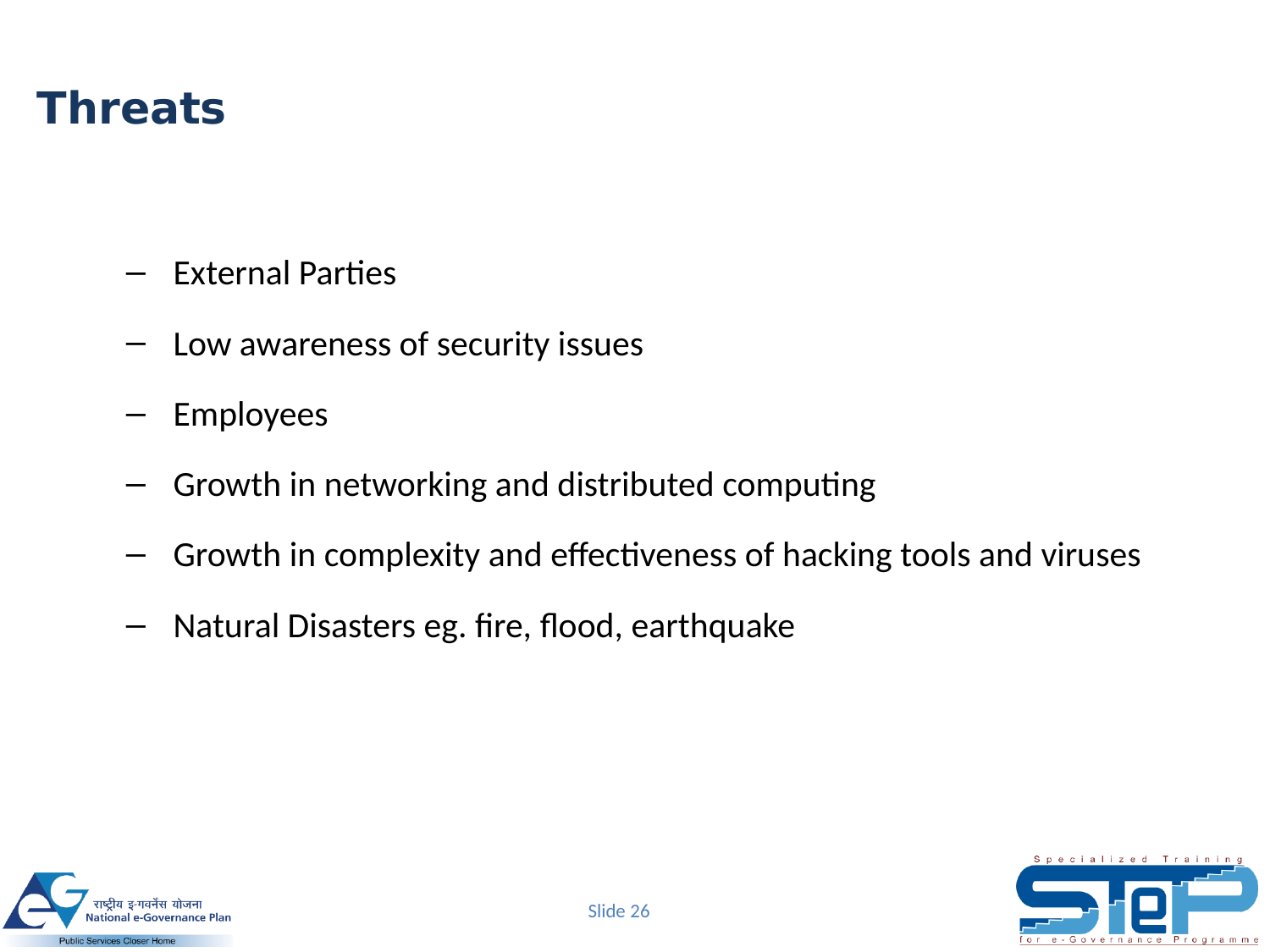

# Threats
External Parties
Low awareness of security issues
Employees
Growth in networking and distributed computing
Growth in complexity and effectiveness of hacking tools and viruses
Natural Disasters eg. fire, flood, earthquake